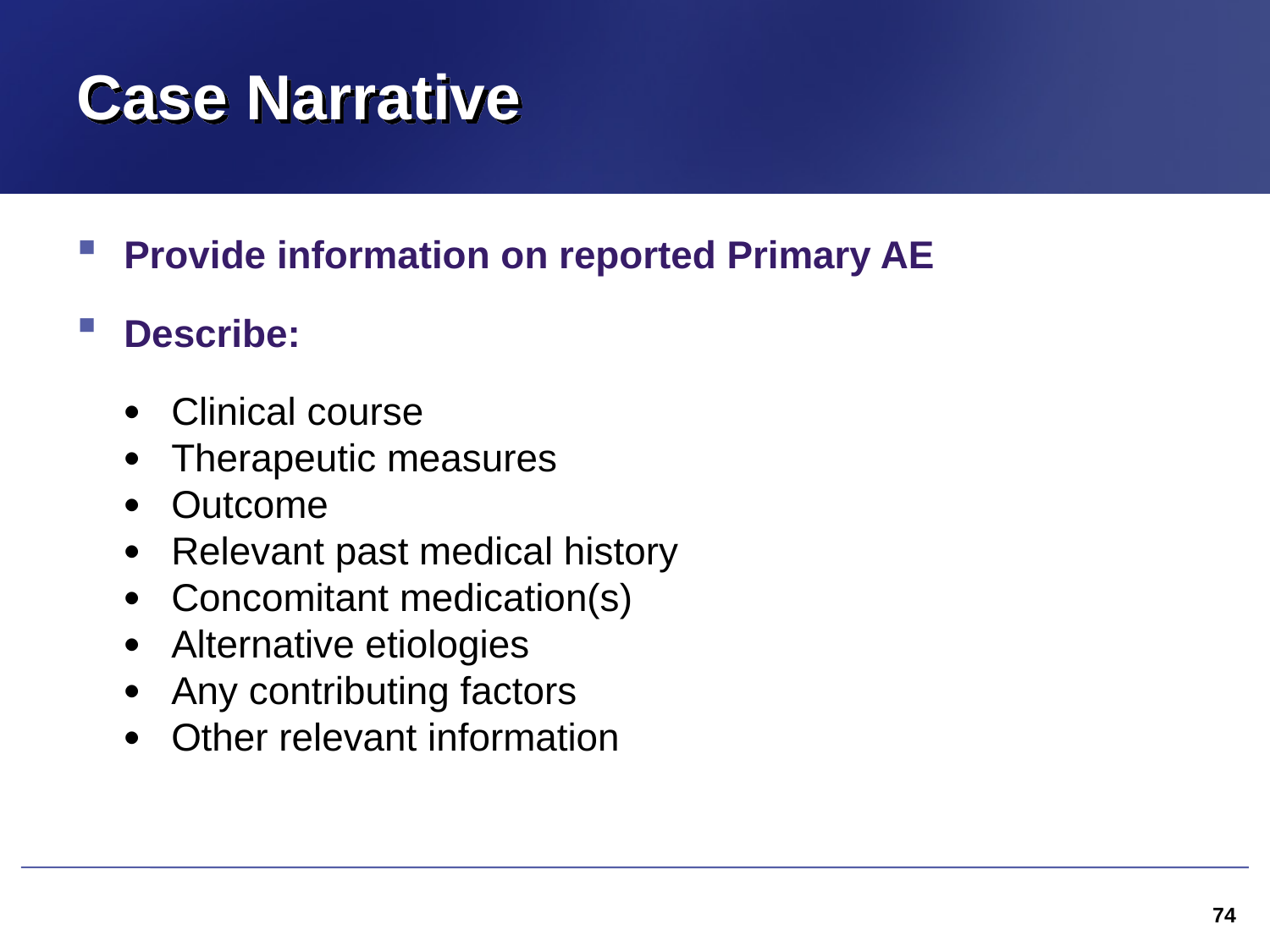

# Case Narrative
Provide information on reported Primary AE
Describe:
Clinical course
Therapeutic measures
Outcome
Relevant past medical history
Concomitant medication(s)
Alternative etiologies
Any contributing factors
Other relevant information
74